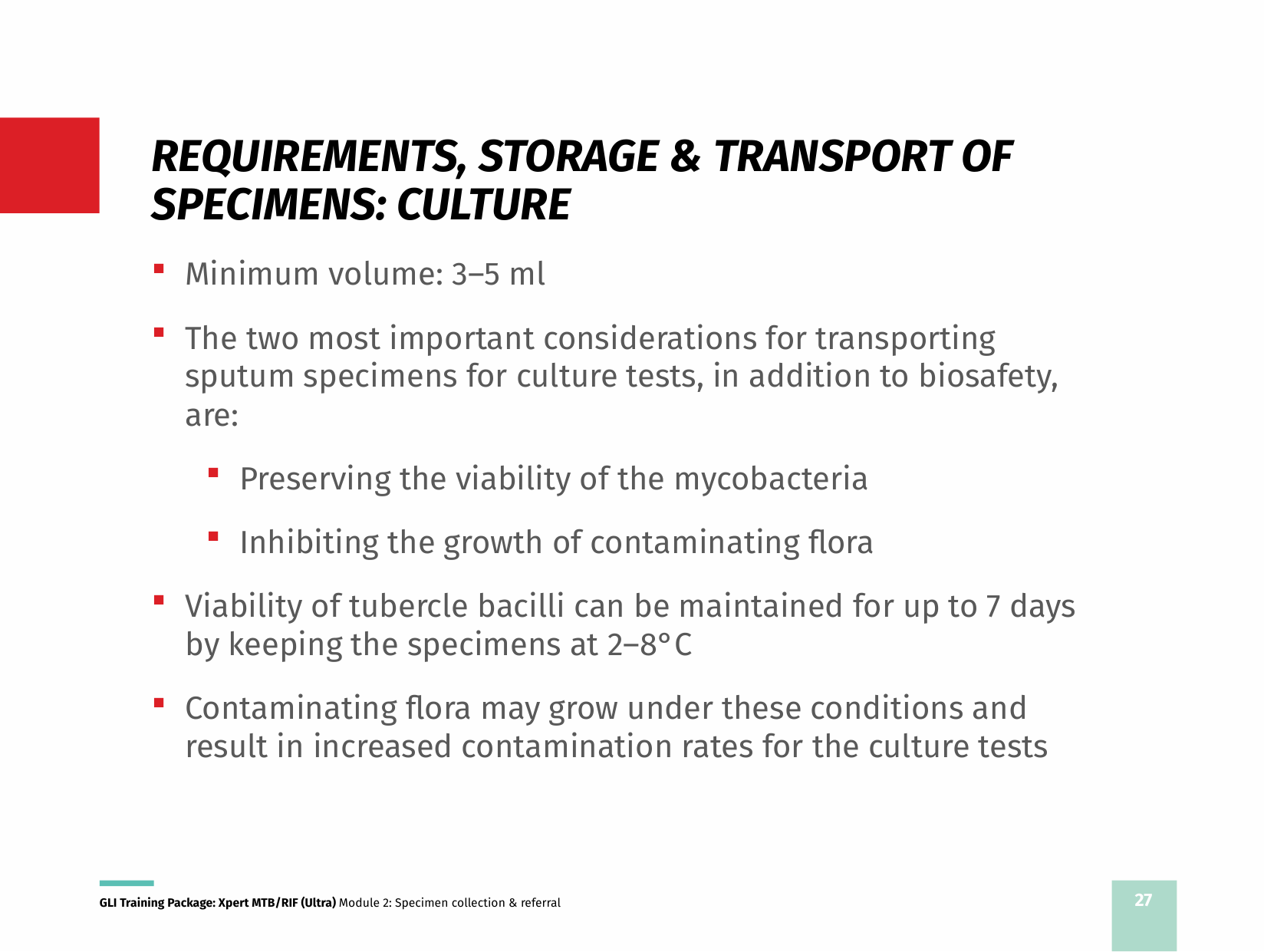

# REQUIREMENTS, STORAGE & TRANSPORT OF SPECIMENS: CULTURE
Minimum volume: 3–5 ml
The two most important considerations for transporting sputum specimens for culture tests, in addition to biosafety, are:
Preserving the viability of the mycobacteria
Inhibiting the growth of contaminating flora
Viability of tubercle bacilli can be maintained for up to 7 days by keeping the specimens at 2–8°C
Contaminating flora may grow under these conditions and result in increased contamination rates for the culture tests